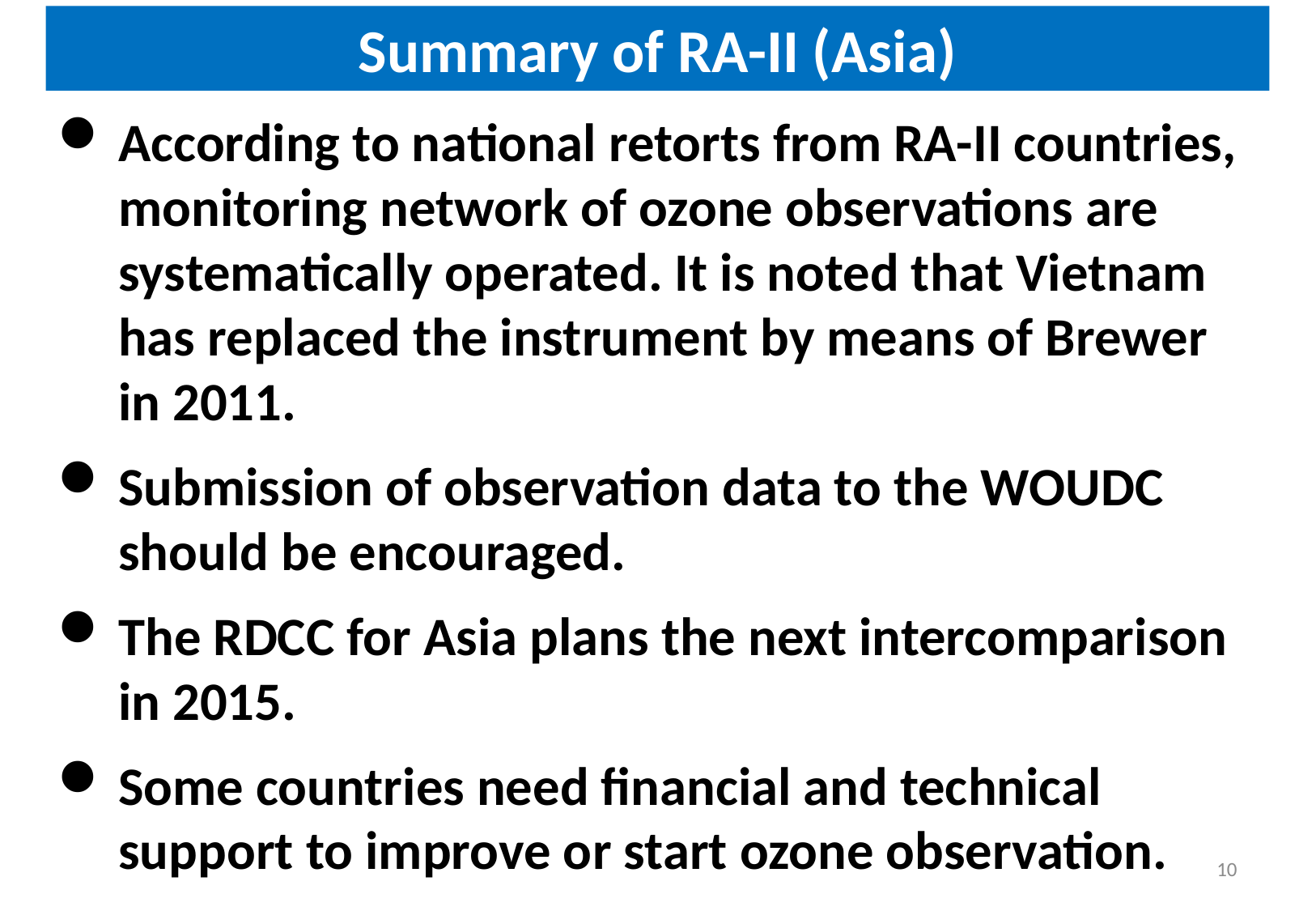

Summary of RA-II (Asia)
According to national retorts from RA-II countries, monitoring network of ozone observations are systematically operated. It is noted that Vietnam has replaced the instrument by means of Brewer in 2011.
Submission of observation data to the WOUDC should be encouraged.
The RDCC for Asia plans the next intercomparison in 2015.
Some countries need financial and technical support to improve or start ozone observation.
10